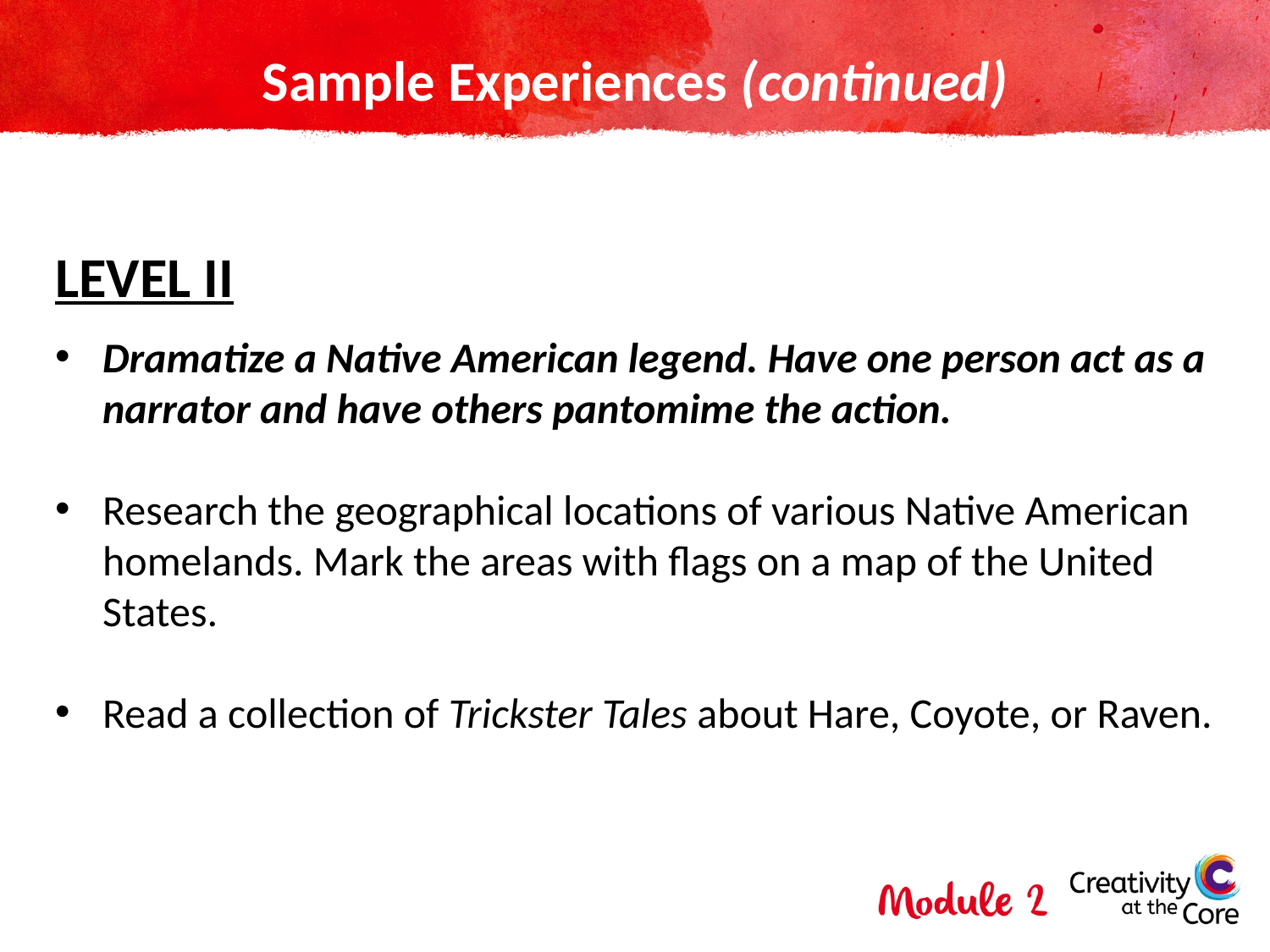

# Sample Experiences (continued)

LEVEL II
Dramatize a Native American legend. Have one person act as a narrator and have others pantomime the action.

Research the geographical locations of various Native American homelands. Mark the areas with flags on a map of the United States.

Read a collection of Trickster Tales about Hare, Coyote, or Raven.